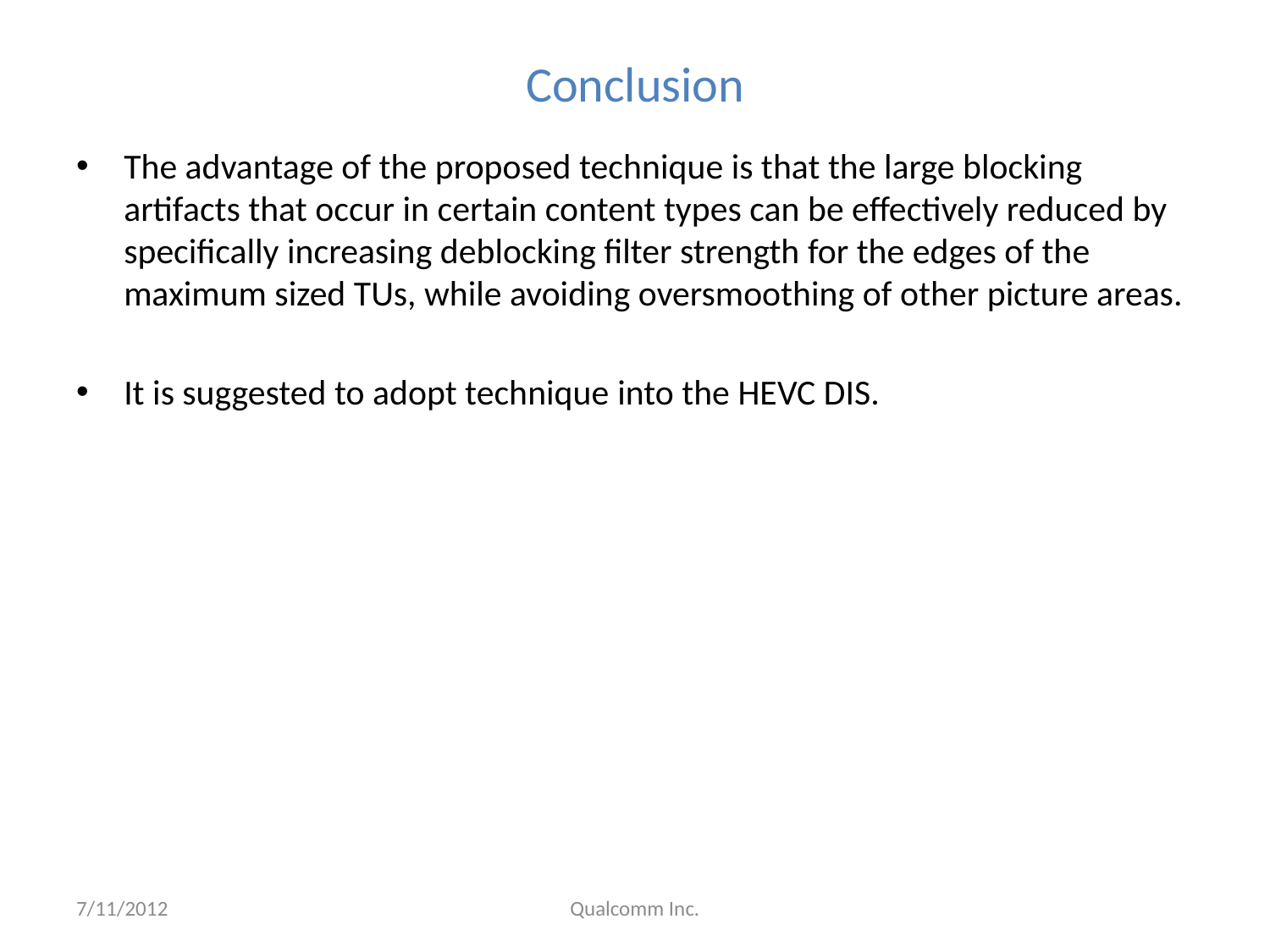

# Conclusion
The advantage of the proposed technique is that the large blocking artifacts that occur in certain content types can be effectively reduced by specifically increasing deblocking filter strength for the edges of the maximum sized TUs, while avoiding oversmoothing of other picture areas.

It is suggested to adopt technique into the HEVC DIS.
7/11/2012
Qualcomm Inc.